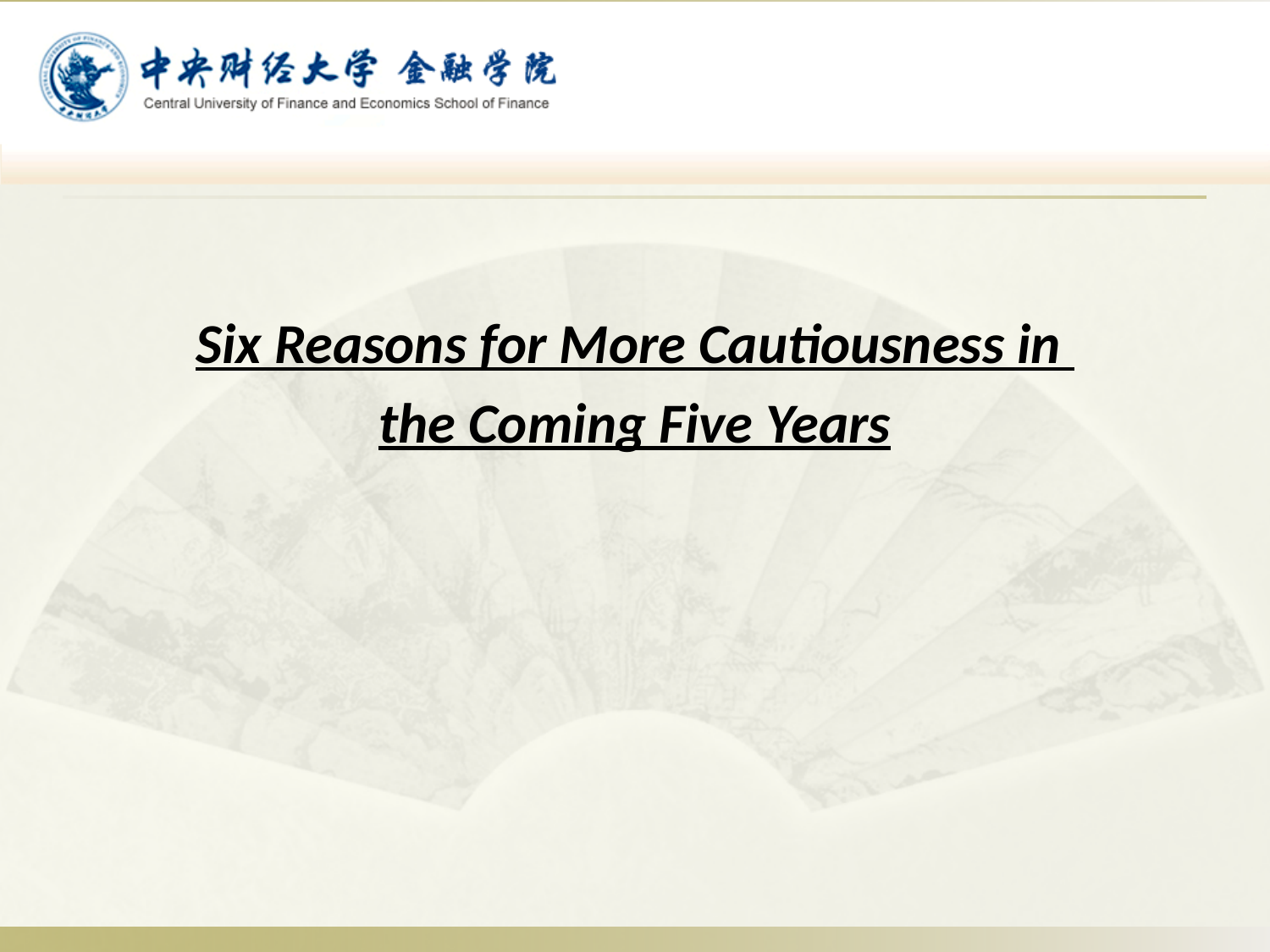

Six Reasons for More Cautiousness in
the Coming Five Years